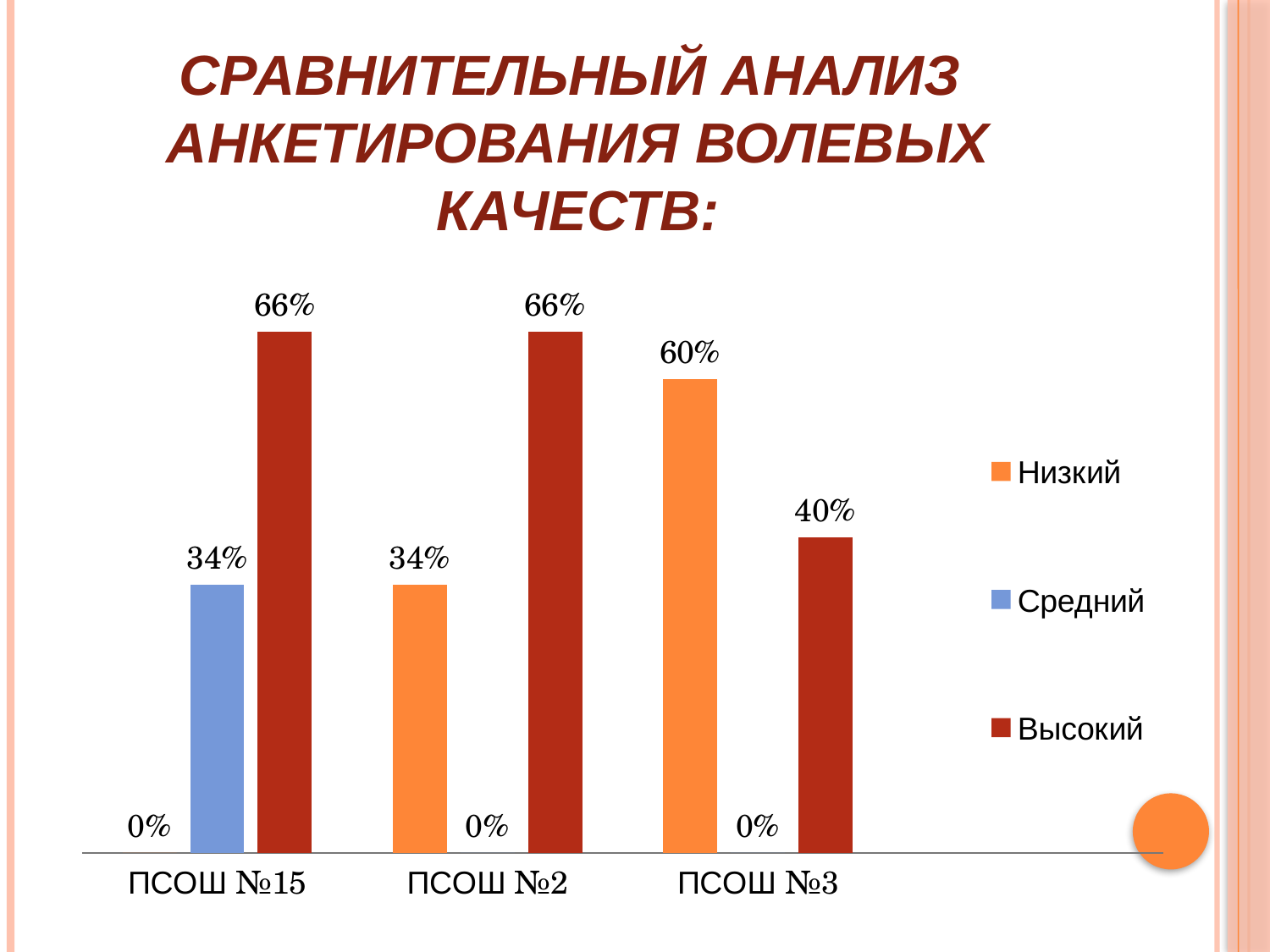

# Сравнительный анализ анкетирования волевых качеств:

### Chart

| Category | Низкий | Средний | Высокий |
|---|---|---|---|
| ПСОШ №15 | 0.0 | 0.34 | 0.6600000000000001 |
| ПСОШ №2 | 0.34 | 0.0 | 0.6600000000000001 |
| ПСОШ №3 | 0.6000000000000001 | 0.0 | 0.4 |